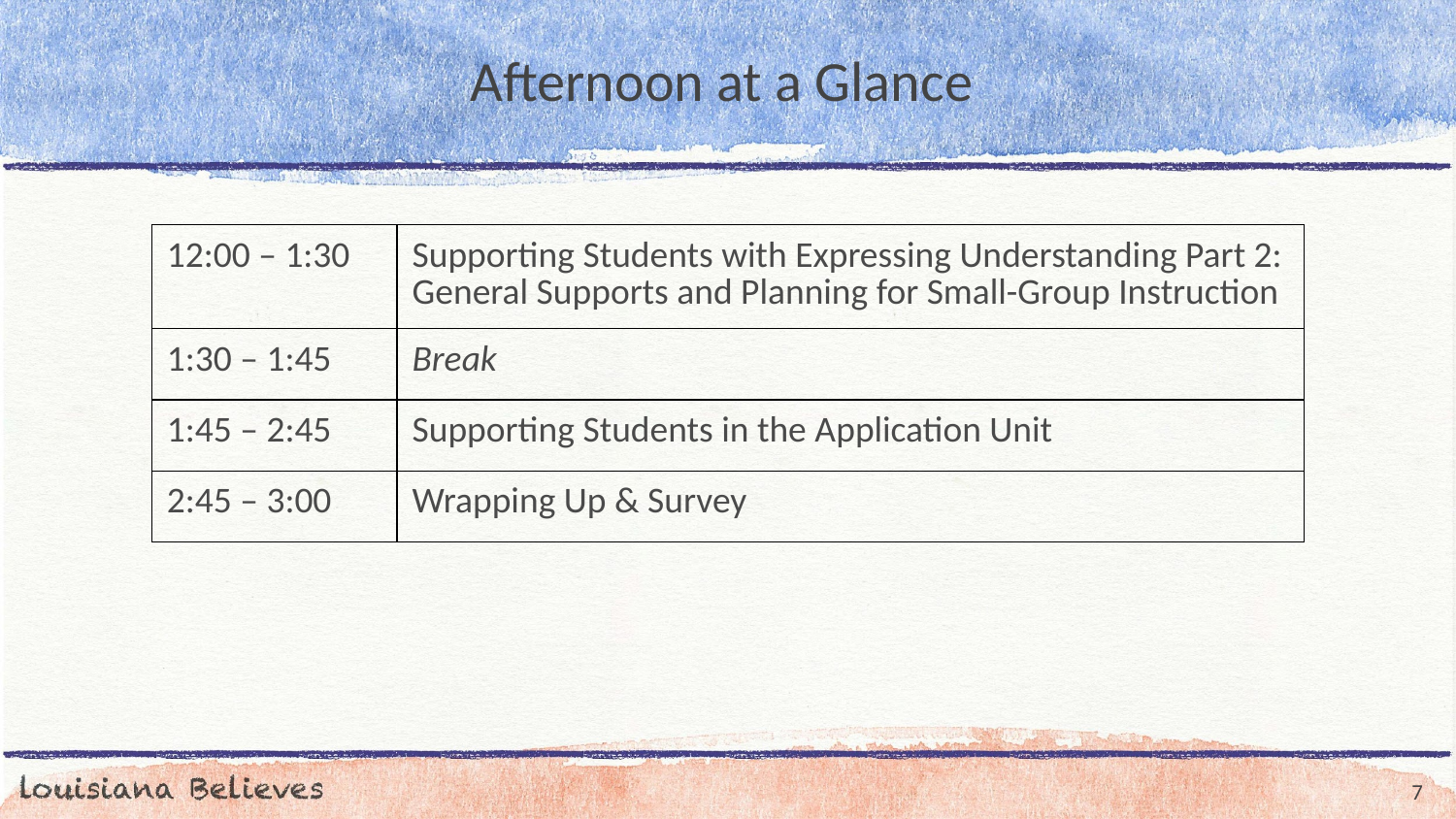

# Afternoon at a Glance
| 12:00 – 1:30 | Supporting Students with Expressing Understanding Part 2: General Supports and Planning for Small-Group Instruction |
| --- | --- |
| 1:30 – 1:45 | Break |
| 1:45 – 2:45 | Supporting Students in the Application Unit |
| 2:45 – 3:00 | Wrapping Up & Survey |